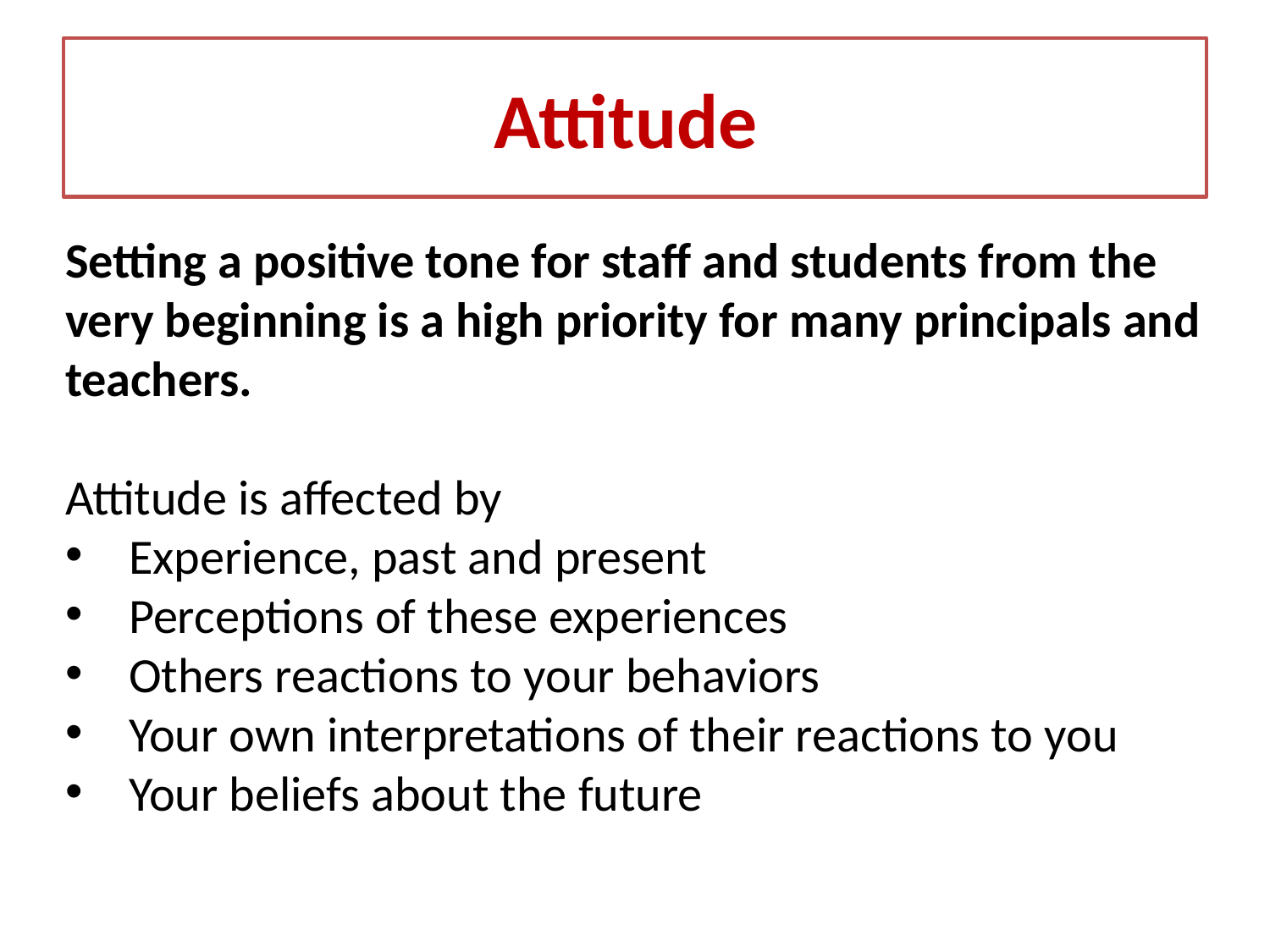

# Attitude
Setting a positive tone for staff and students from the very beginning is a high priority for many principals and teachers.

Attitude is affected by
Experience, past and present
Perceptions of these experiences
Others reactions to your behaviors
Your own interpretations of their reactions to you
Your beliefs about the future